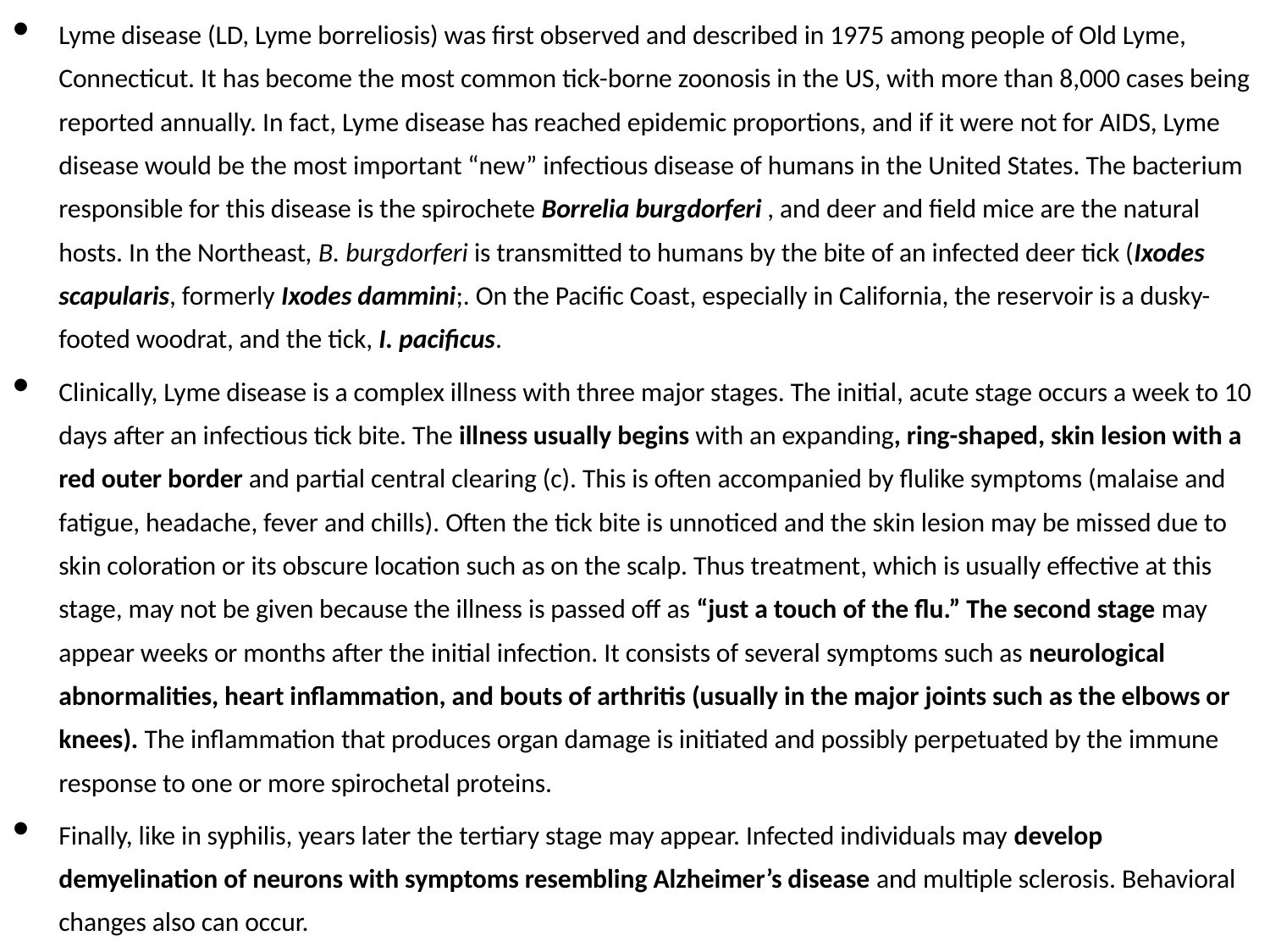

Lyme disease (LD, Lyme borreliosis) was first observed and described in 1975 among people of Old Lyme, Connecticut. It has become the most common tick-borne zoonosis in the US, with more than 8,000 cases being reported annually. In fact, Lyme disease has reached epidemic proportions, and if it were not for AIDS, Lyme disease would be the most important “new” infectious disease of humans in the United States. The bacterium responsible for this disease is the spirochete Borrelia burgdorferi , and deer and field mice are the natural hosts. In the Northeast, B. burgdorferi is transmitted to humans by the bite of an infected deer tick (Ixodes scapularis, formerly Ixodes dammini;. On the Pacific Coast, especially in California, the reservoir is a dusky-footed woodrat, and the tick, I. pacificus.
Clinically, Lyme disease is a complex illness with three major stages. The initial, acute stage occurs a week to 10 days after an infectious tick bite. The illness usually begins with an expanding, ring-shaped, skin lesion with a red outer border and partial central clearing (c). This is often accompanied by flulike symptoms (malaise and fatigue, headache, fever and chills). Often the tick bite is unnoticed and the skin lesion may be missed due to skin coloration or its obscure location such as on the scalp. Thus treatment, which is usually effective at this stage, may not be given because the illness is passed off as “just a touch of the flu.” The second stage may appear weeks or months after the initial infection. It consists of several symptoms such as neurological abnormalities, heart inflammation, and bouts of arthritis (usually in the major joints such as the elbows or knees). The inflammation that produces organ damage is initiated and possibly perpetuated by the immune response to one or more spirochetal proteins.
Finally, like in syphilis, years later the tertiary stage may appear. Infected individuals may develop demyelination of neurons with symptoms resembling Alzheimer’s disease and multiple sclerosis. Behavioral changes also can occur.